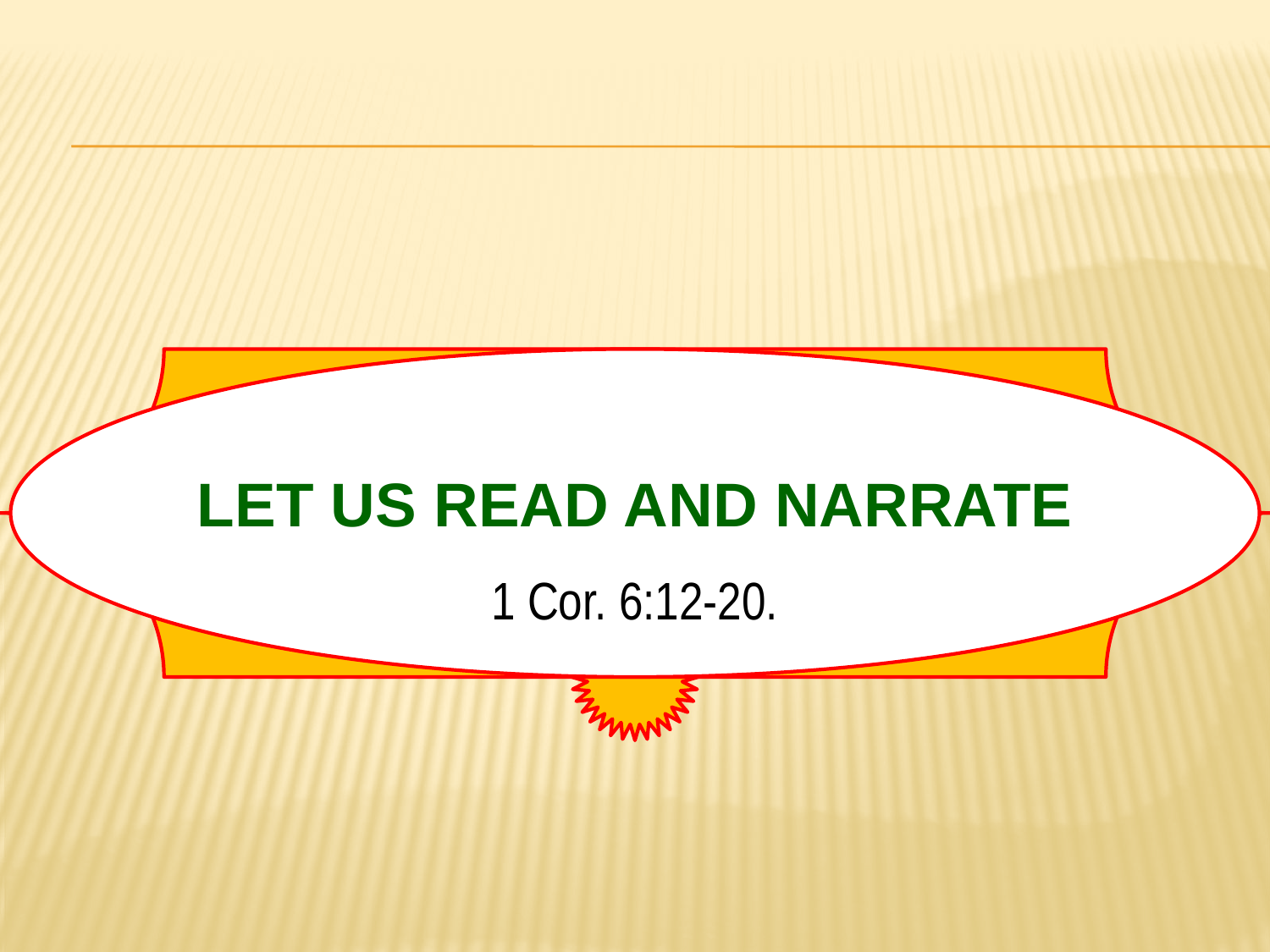

# Let us read and narrate
1 Cor. 6:12-20.